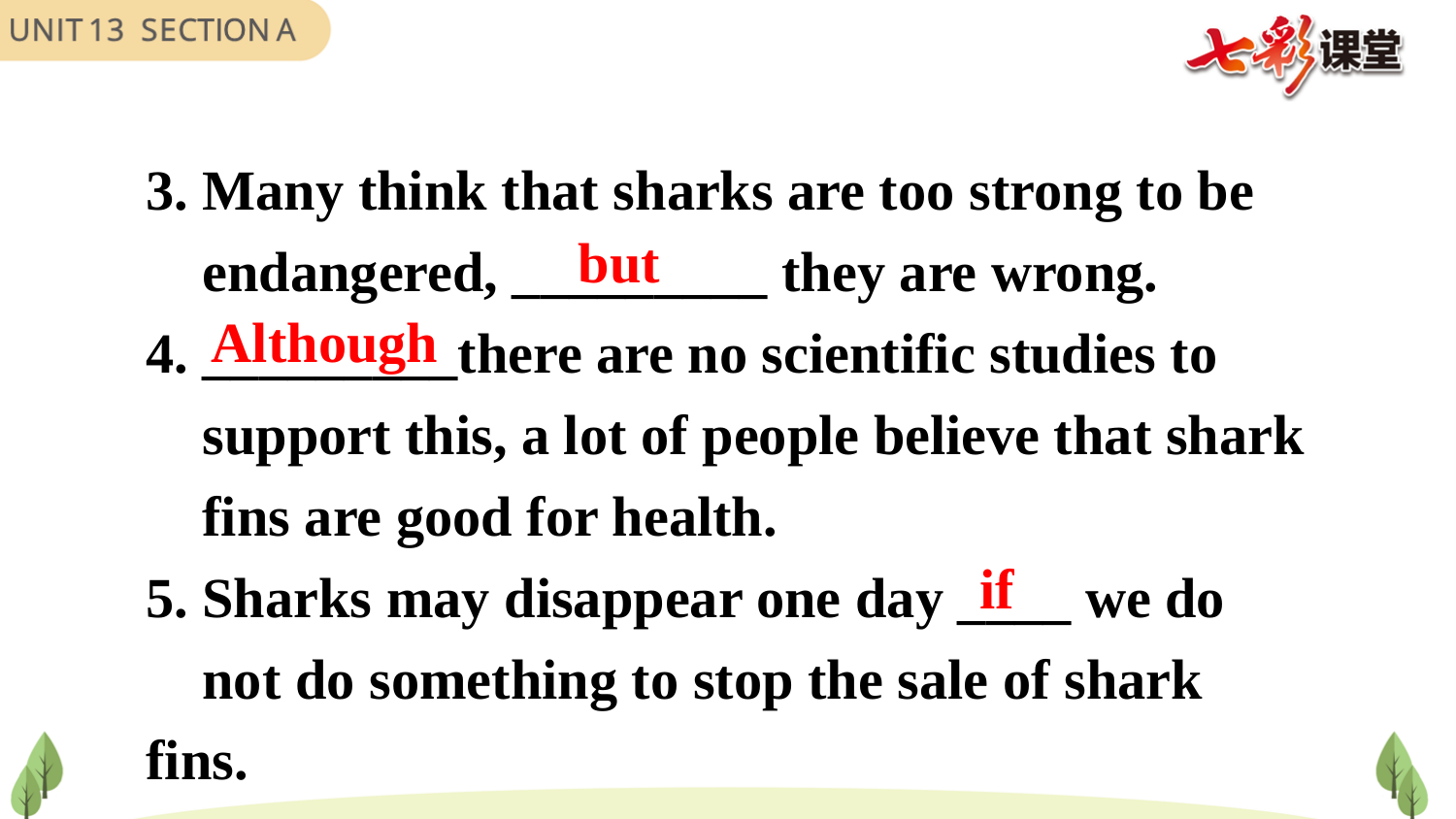

Many think that sharks are too strong to be
    endangered, _________ they are wrong.
 _________there are no scientific studies to
    support this, a lot of people believe that shark
    fins are good for health.
5. Sharks may disappear one day ____ we do
    not do something to stop the sale of shark fins.
but
Although
if